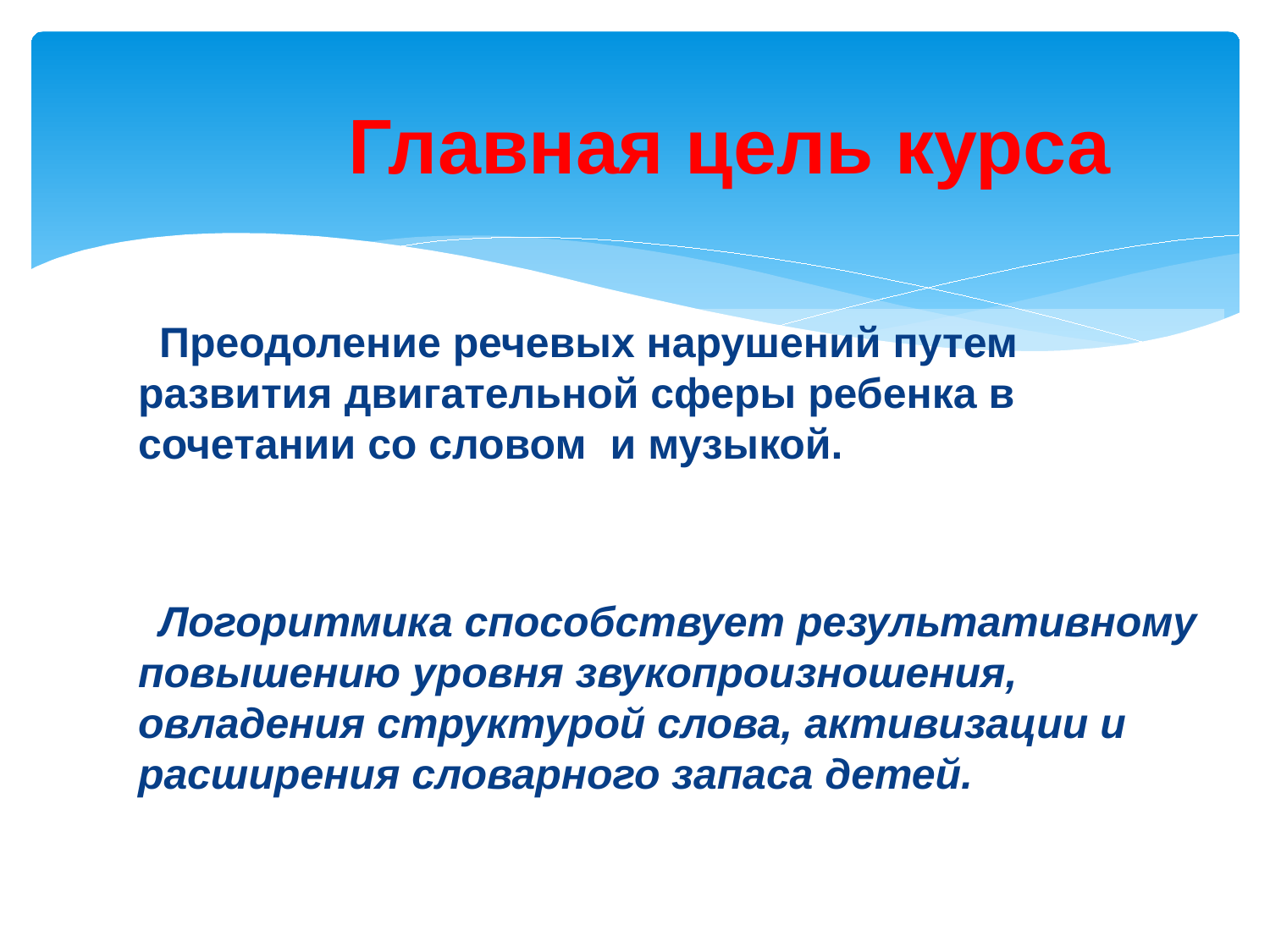

# Главная цель курса
     Преодоление речевых нарушений путем  развития двигательной сферы ребенка в сочетании со словом  и музыкой.

     Логоритмика способствует результативному повышению уровня звукопроизношения, овладения структурой слова, активизации и расширения словарного запаса детей.